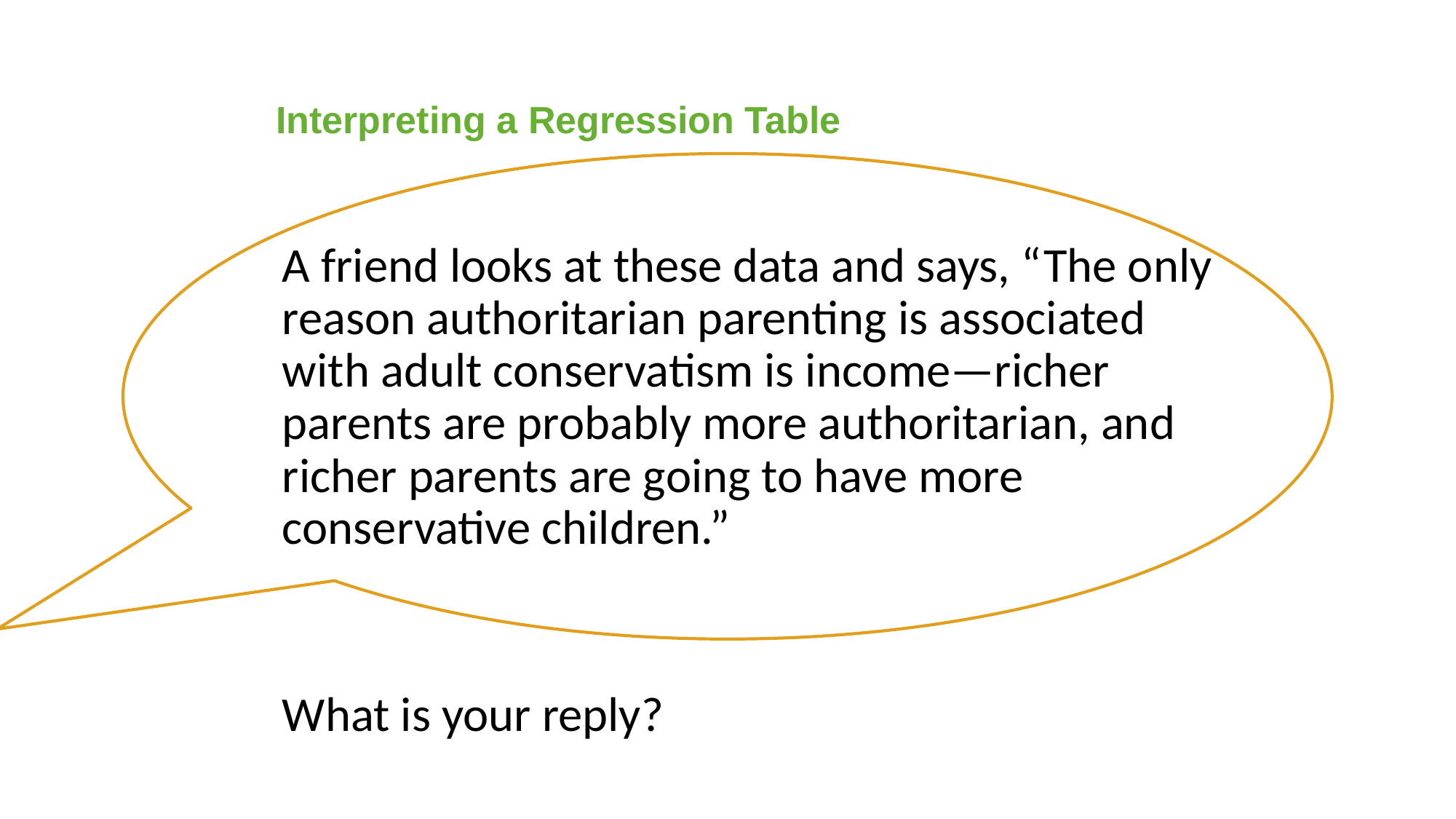

# Interpreting a Regression Table

A friend looks at these data and says, “The only reason authoritarian parenting is associated with adult conservatism is income—richer parents are probably more authoritarian, and richer parents are going to have more conservative children.”

What is your reply?